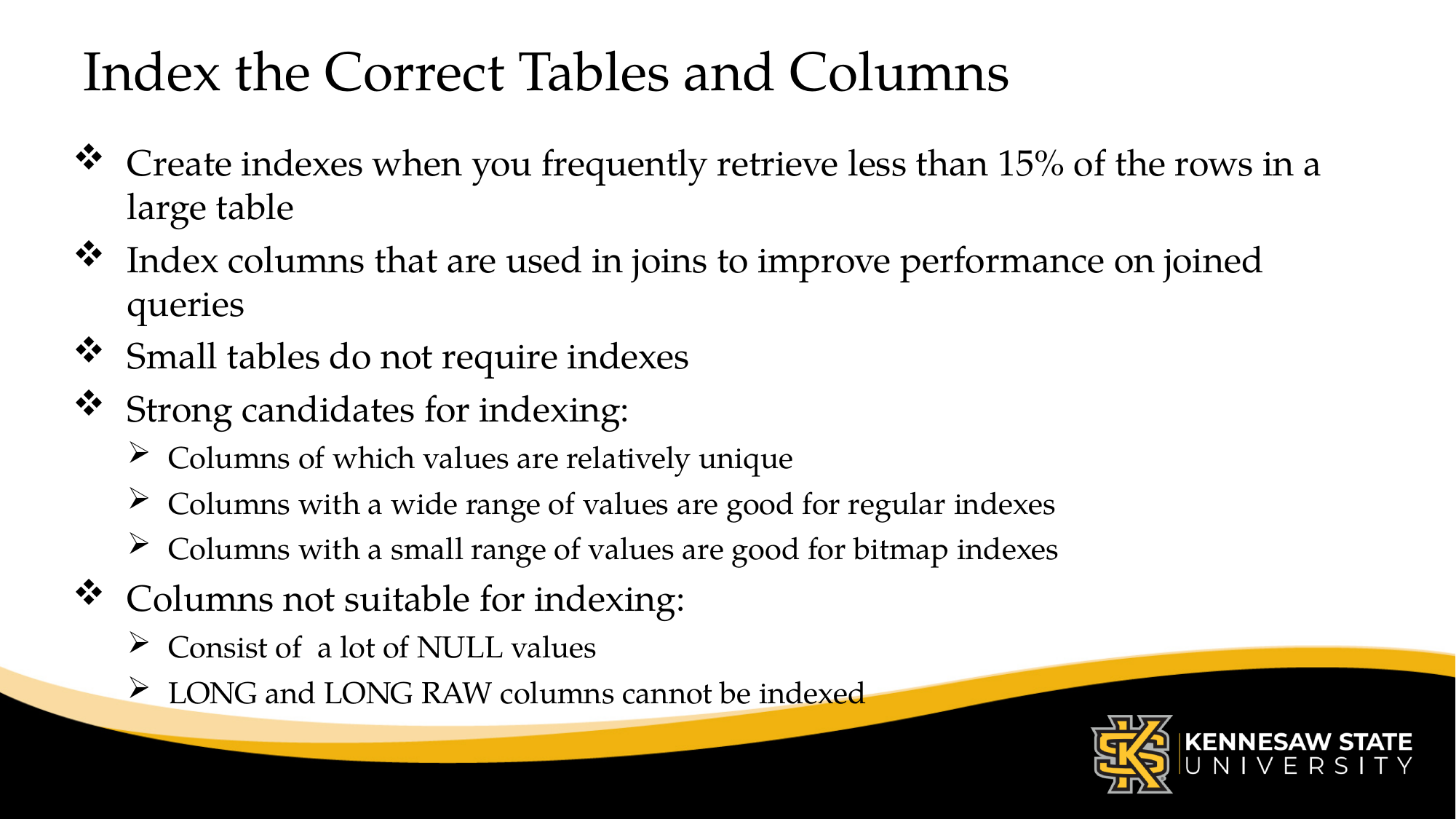

# Index the Correct Tables and Columns
Create indexes when you frequently retrieve less than 15% of the rows in a large table
Index columns that are used in joins to improve performance on joined queries
Small tables do not require indexes
Strong candidates for indexing:
Columns of which values are relatively unique
Columns with a wide range of values are good for regular indexes
Columns with a small range of values are good for bitmap indexes
Columns not suitable for indexing:
Consist of  a lot of NULL values
LONG and LONG RAW columns cannot be indexed